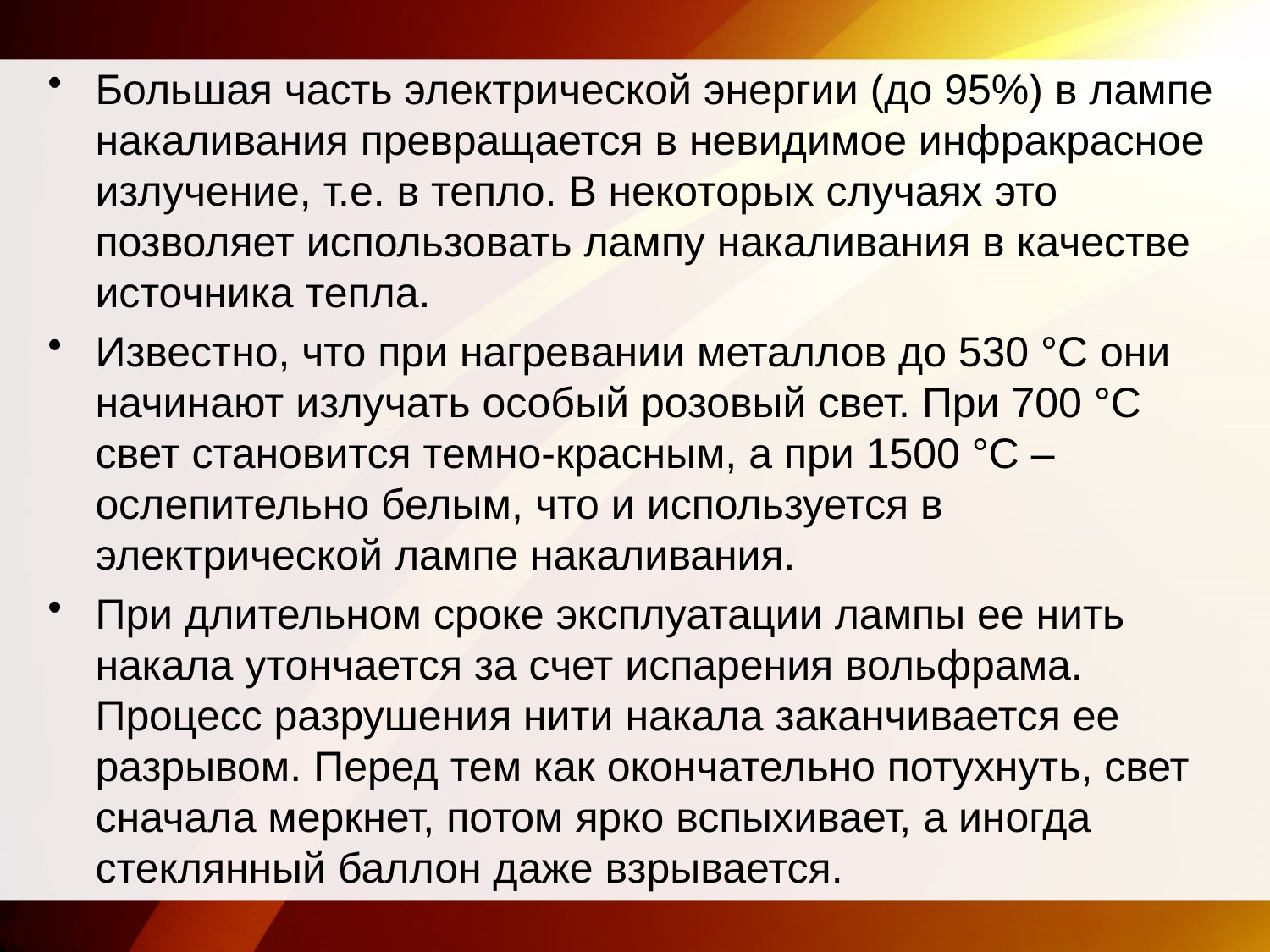

Большая часть электрической энергии (до 95%) в лампе накаливания превращается в невидимое инфракрасное излучение, т.е. в тепло. В некоторых случаях это позволяет использовать лампу накаливания в качестве источника тепла.
Известно, что при нагревании металлов до 530 °С они начинают излучать особый розовый свет. При 700 °С свет становится темно-красным, а при 1500 °С – ослепительно белым, что и используется в электрической лампе накаливания.
При длительном сроке эксплуатации лампы ее нить накала утончается за счет испарения вольфрама. Процесс разрушения нити накала заканчивается ее разрывом. Перед тем как окончательно потухнуть, свет сначала меркнет, потом ярко вспыхивает, а иногда стеклянный баллон даже взрывается.